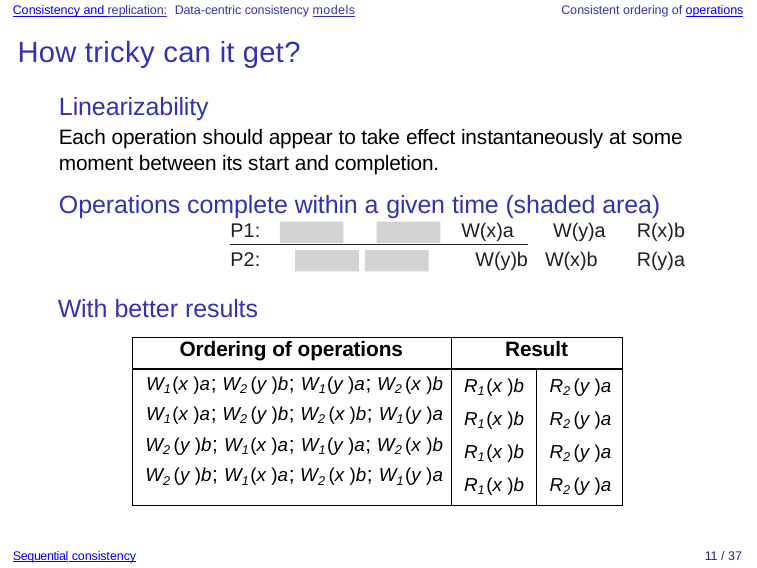

Consistency and replication: Data-centric consistency models	Consistent ordering of operations
# How tricky can it get?
Linearizability
Each operation should appear to take effect instantaneously at some  moment between its start and completion.
Operations complete within a given time (shaded area)
P1:	W(x)a	W(y)a	R(x)b
P2:	W(y)b   W(x)b	R(y)a

With better results

| Ordering of operations | Result |  |
| --- | --- | --- |
| W1(x )a; W2 (y )b; W1(y )a; W2 (x )b W1(x )a; W2 (y )b; W2 (x )b; W1(y )a W2 (y )b; W1(x )a; W1(y )a; W2 (x )b W2 (y )b; W1(x )a; W2 (x )b; W1(y )a | R1(x )b R1(x )b R1(x )b R1(x )b | R2 (y )a R2 (y )a R2 (y )a R2 (y )a |
Sequential consistency
11 / 37